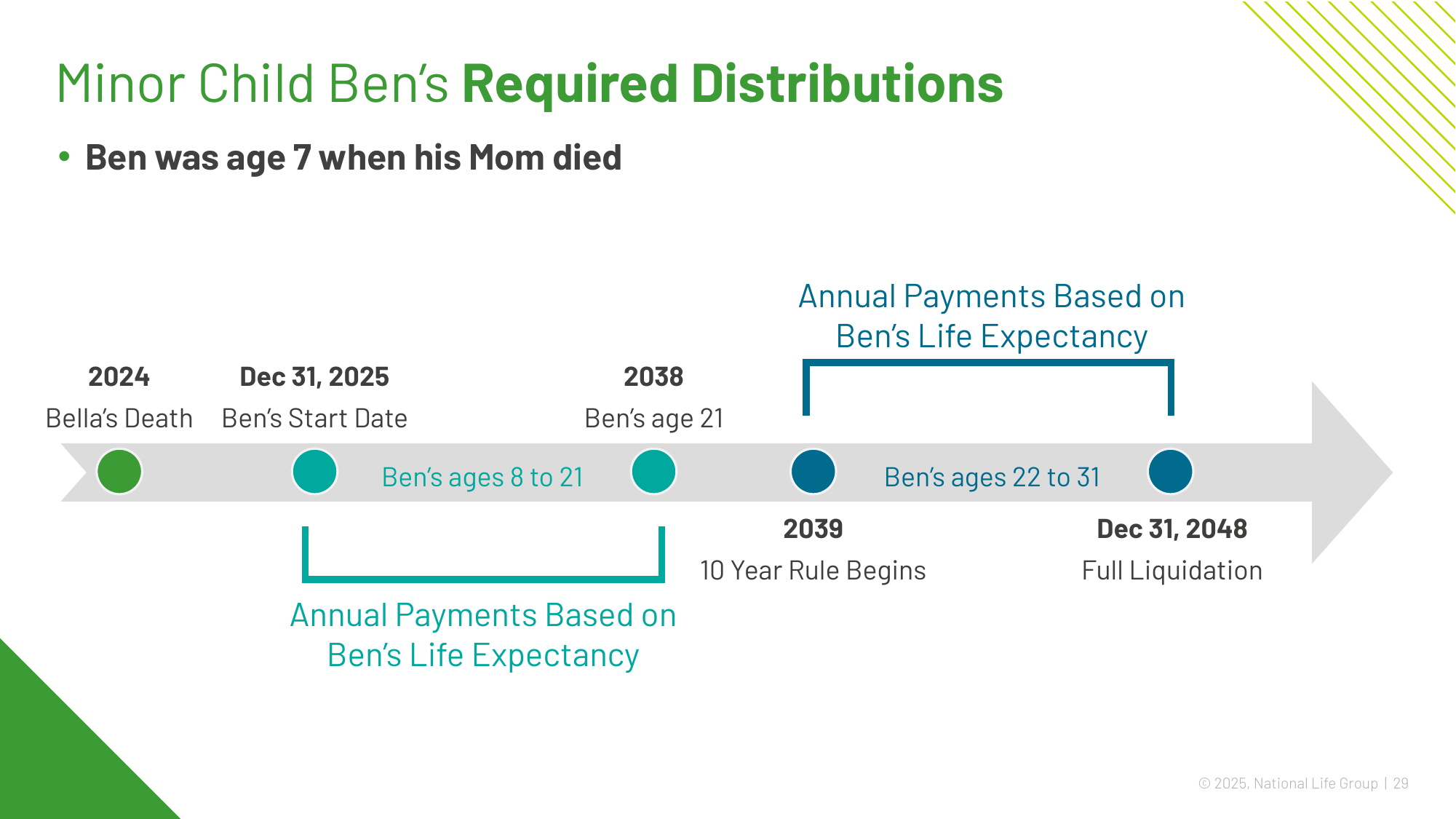

# Minor Child Ben’s Required Distributions
Ben was age 7 when his Mom died

Annual Payments Based on Ben’s Life Expectancy
2024
Bella’s Death
Dec 31, 2025
Ben’s Start Date
2038
Ben’s age 21

Ben’s ages 8 to 21
Ben’s ages 22 to 31
2039
10 Year Rule Begins
Dec 31, 2048
Full Liquidation
Annual Payments Based on Ben’s Life Expectancy
© 2025, National Life Group  |  29